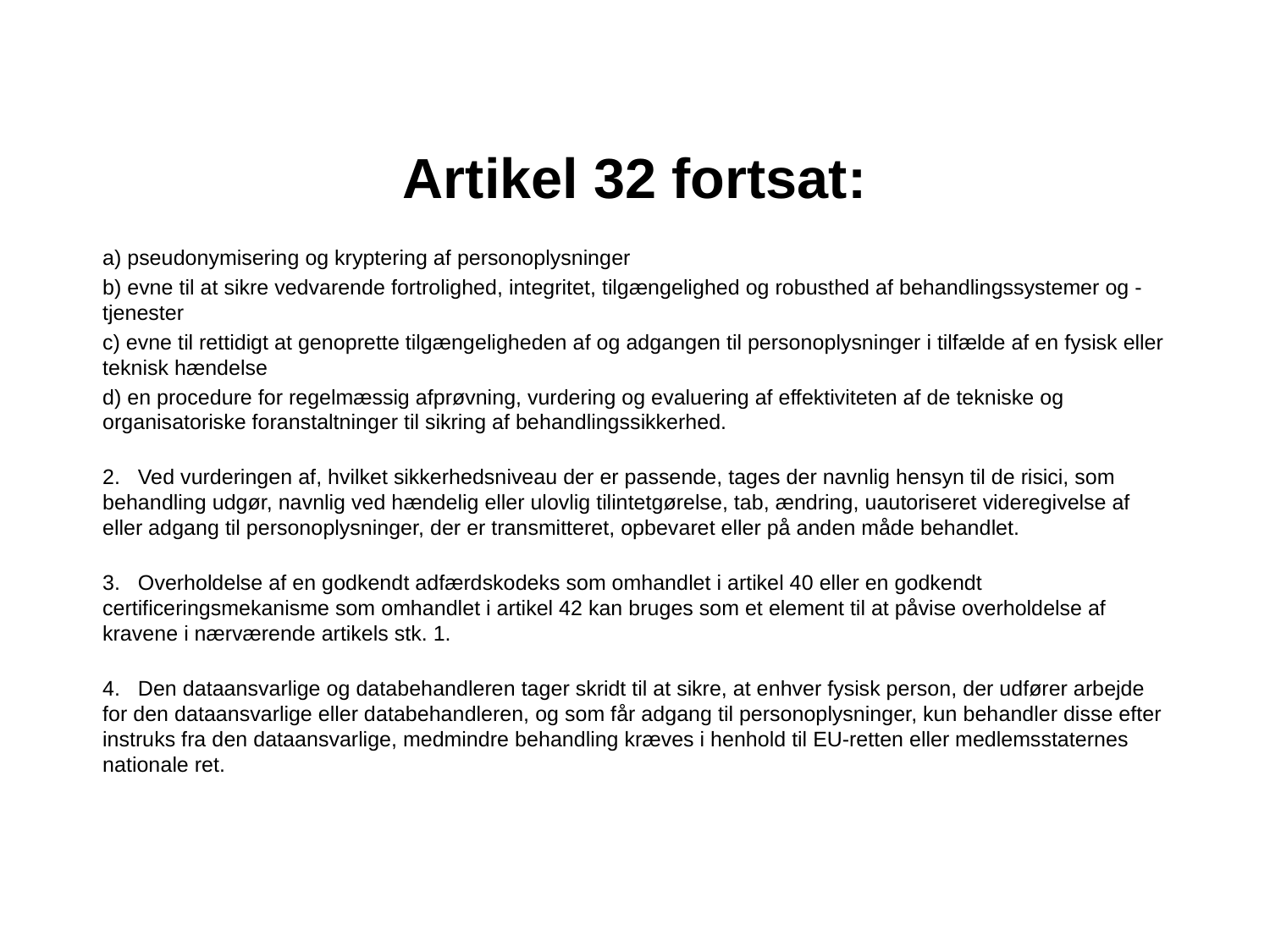

Artikel 32 fortsat:

a) pseudonymisering og kryptering af personoplysninger
b) evne til at sikre vedvarende fortrolighed, integritet, tilgængelighed og robusthed af behandlingssystemer og -tjenester
c) evne til rettidigt at genoprette tilgængeligheden af og adgangen til personoplysninger i tilfælde af en fysisk eller teknisk hændelse
d) en procedure for regelmæssig afprøvning, vurdering og evaluering af effektiviteten af de tekniske og organisatoriske foranstaltninger til sikring af behandlingssikkerhed.
2.   Ved vurderingen af, hvilket sikkerhedsniveau der er passende, tages der navnlig hensyn til de risici, som behandling udgør, navnlig ved hændelig eller ulovlig tilintetgørelse, tab, ændring, uautoriseret videregivelse af eller adgang til personoplysninger, der er transmitteret, opbevaret eller på anden måde behandlet.
3.   Overholdelse af en godkendt adfærdskodeks som omhandlet i artikel 40 eller en godkendt certificeringsmekanisme som omhandlet i artikel 42 kan bruges som et element til at påvise overholdelse af kravene i nærværende artikels stk. 1.
4.   Den dataansvarlige og databehandleren tager skridt til at sikre, at enhver fysisk person, der udfører arbejde for den dataansvarlige eller databehandleren, og som får adgang til personoplysninger, kun behandler disse efter instruks fra den dataansvarlige, medmindre behandling kræves i henhold til EU-retten eller medlemsstaternes nationale ret.